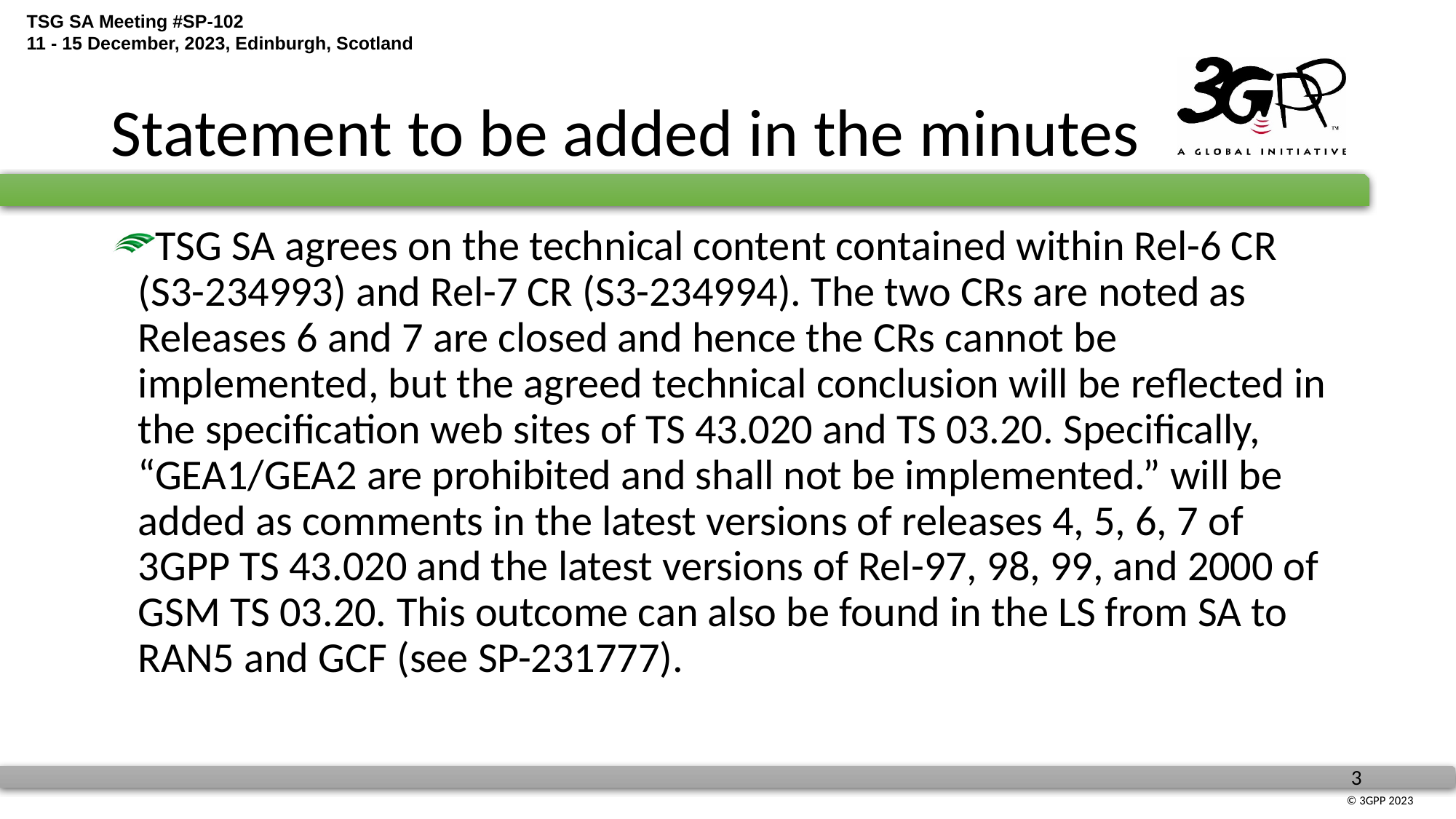

# Statement to be added in the minutes
TSG SA agrees on the technical content contained within Rel-6 CR (S3-234993) and Rel-7 CR (S3-234994). The two CRs are noted as Releases 6 and 7 are closed and hence the CRs cannot be implemented, but the agreed technical conclusion will be reflected in the specification web sites of TS 43.020 and TS 03.20. Specifically, “GEA1/GEA2 are prohibited and shall not be implemented.” will be added as comments in the latest versions of releases 4, 5, 6, 7 of 3GPP TS 43.020 and the latest versions of Rel-97, 98, 99, and 2000 of GSM TS 03.20. This outcome can also be found in the LS from SA to RAN5 and GCF (see SP-231777).